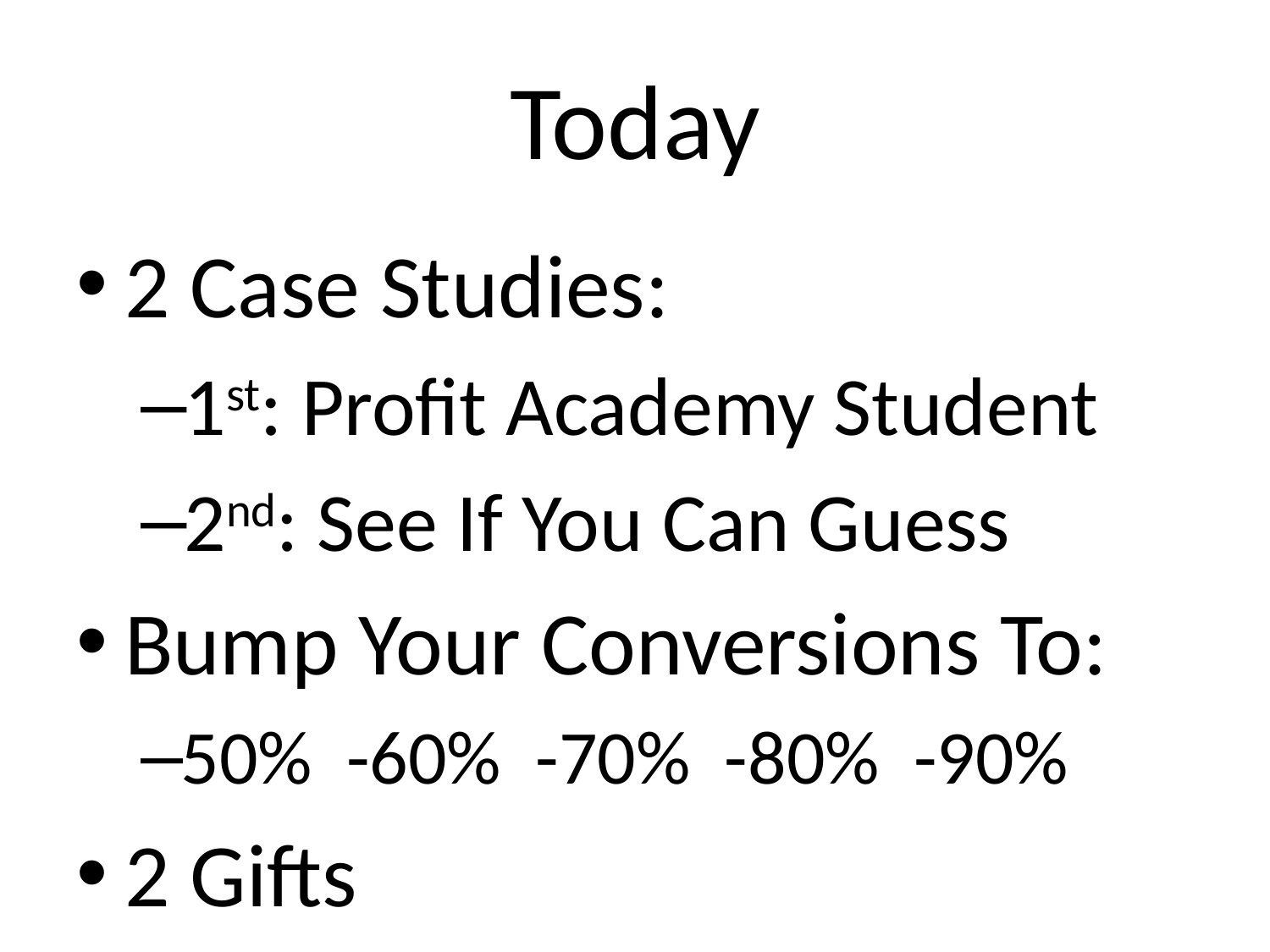

# Today
2 Case Studies:
1st: Profit Academy Student
2nd: See If You Can Guess
Bump Your Conversions To:
50%  -60%  -70%  -80%  -90%
2 Gifts